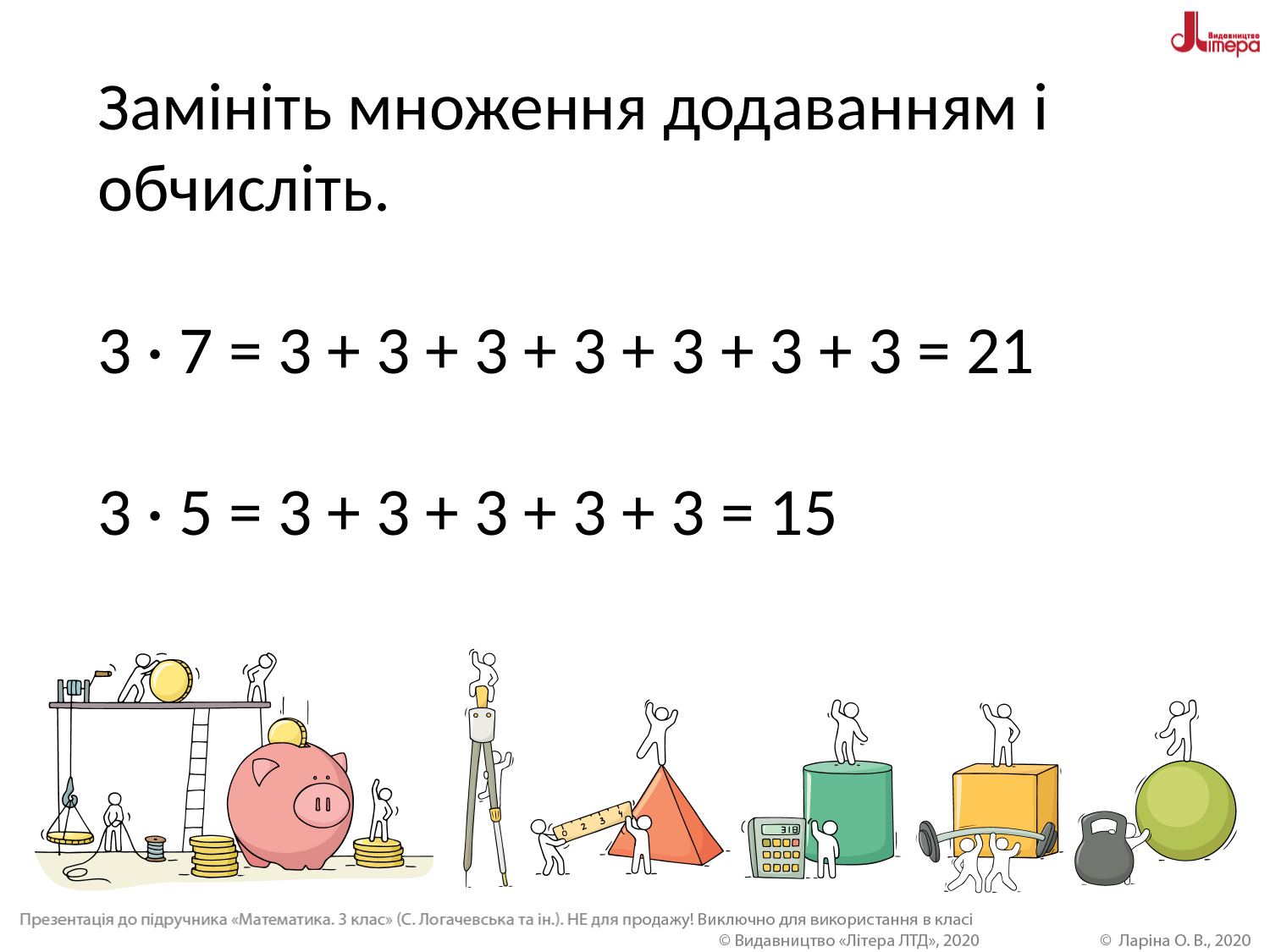

# Замініть множення додаванням і обчисліть. 3 · 7 = 3 + 3 + 3 + 3 + 3 + 3 + 3 = 21 3 · 5 = 3 + 3 + 3 + 3 + 3 = 15